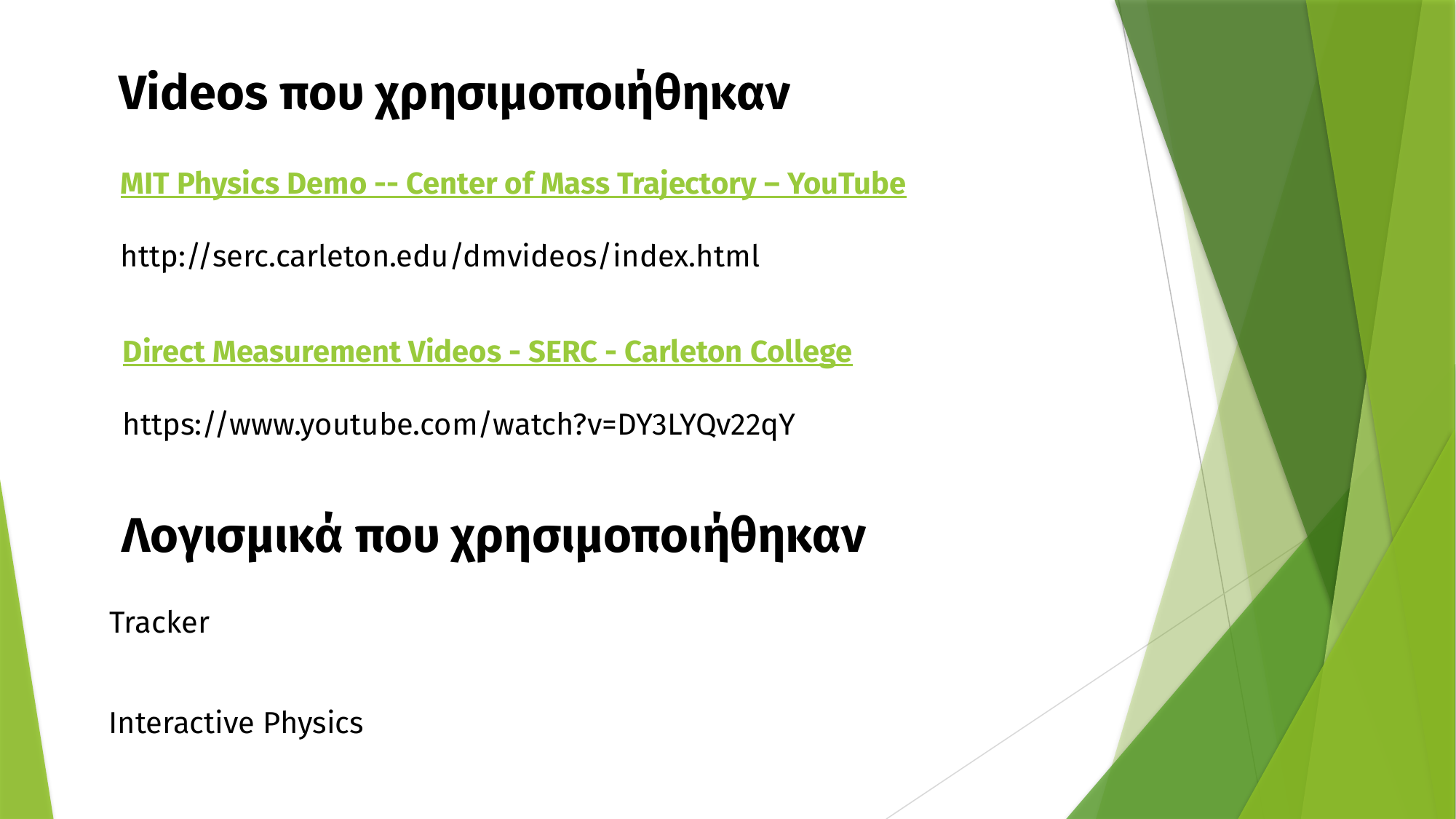

Videos που χρησιμοποιήθηκαν
MIT Physics Demo -- Center of Mass Trajectory – YouTube

http://serc.carleton.edu/dmvideos/index.html
Direct Measurement Videos - SERC - Carleton College

https://www.youtube.com/watch?v=DY3LYQv22qY
Λογισμικά που χρησιμοποιήθηκαν
Tracker
Interactive Physics